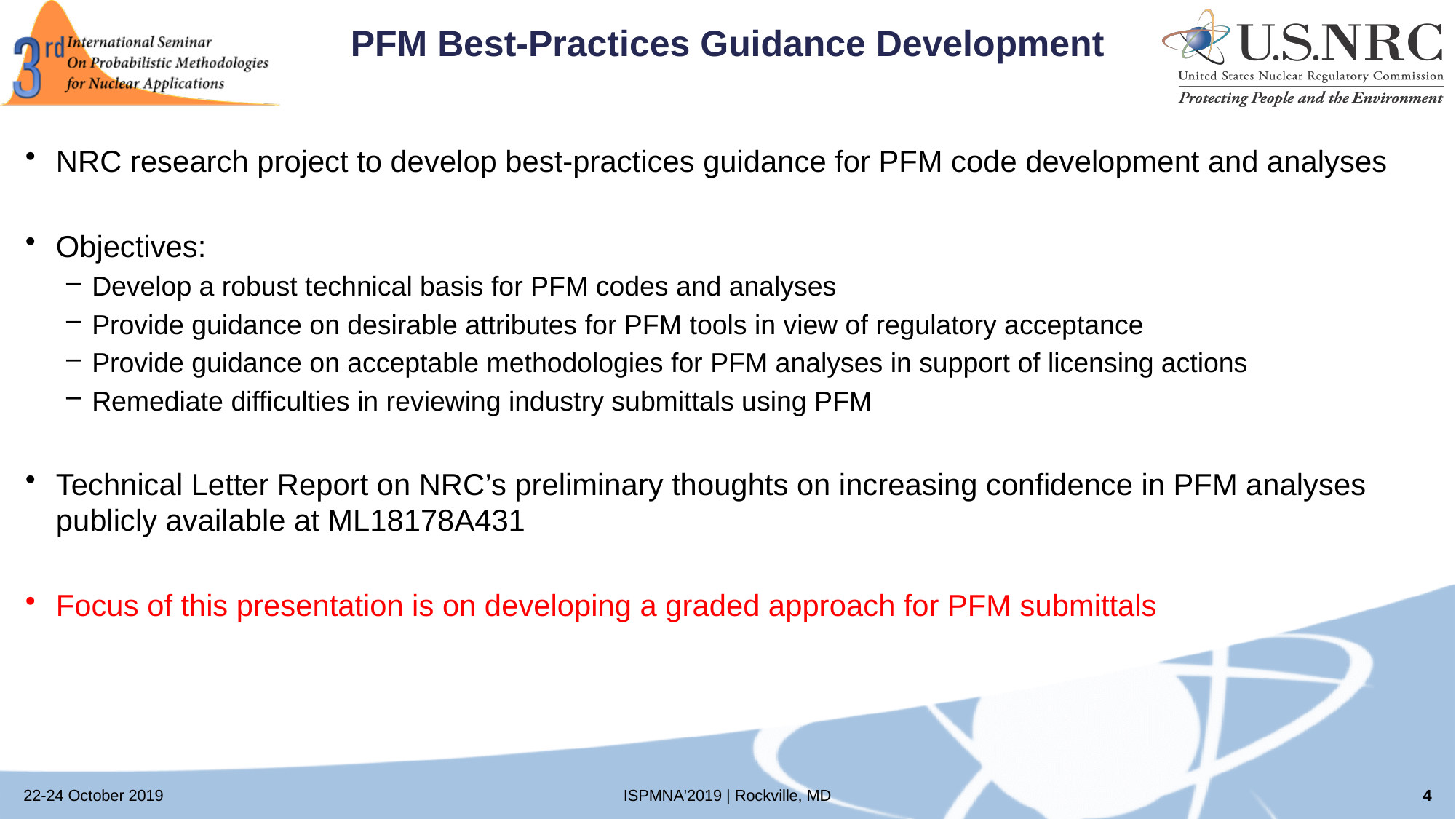

# PFM Best-Practices Guidance Development
NRC research project to develop best-practices guidance for PFM code development and analyses

Objectives:
Develop a robust technical basis for PFM codes and analyses
Provide guidance on desirable attributes for PFM tools in view of regulatory acceptance
Provide guidance on acceptable methodologies for PFM analyses in support of licensing actions
Remediate difficulties in reviewing industry submittals using PFM

Technical Letter Report on NRC’s preliminary thoughts on increasing confidence in PFM analyses publicly available at ML18178A431

Focus of this presentation is on developing a graded approach for PFM submittals
22-24 October 2019
ISPMNA'2019 | Rockville, MD
4